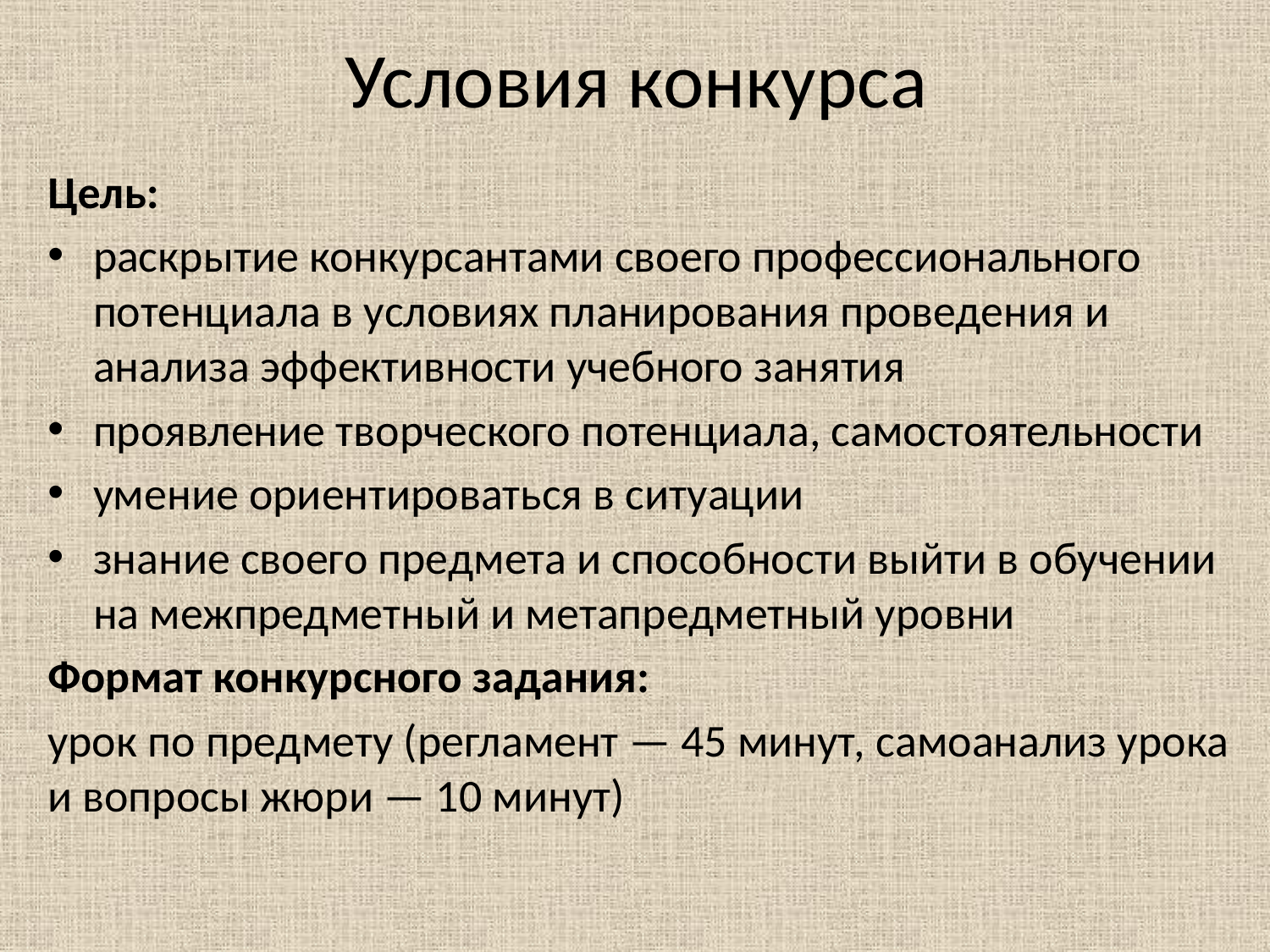

# Условия конкурса
Цель:
раскрытие конкурсантами своего профессионального потенциала в условиях планирования проведения и анализа эффективности учебного занятия
проявление творческого потенциала, самостоятельности
умение ориентироваться в ситуации
знание своего предмета и способности выйти в обучении на межпредметный и метапредметный уровни
Формат конкурсного задания:
урок по предмету (регламент — 45 минут, самоанализ урока и вопросы жюри — 10 минут)